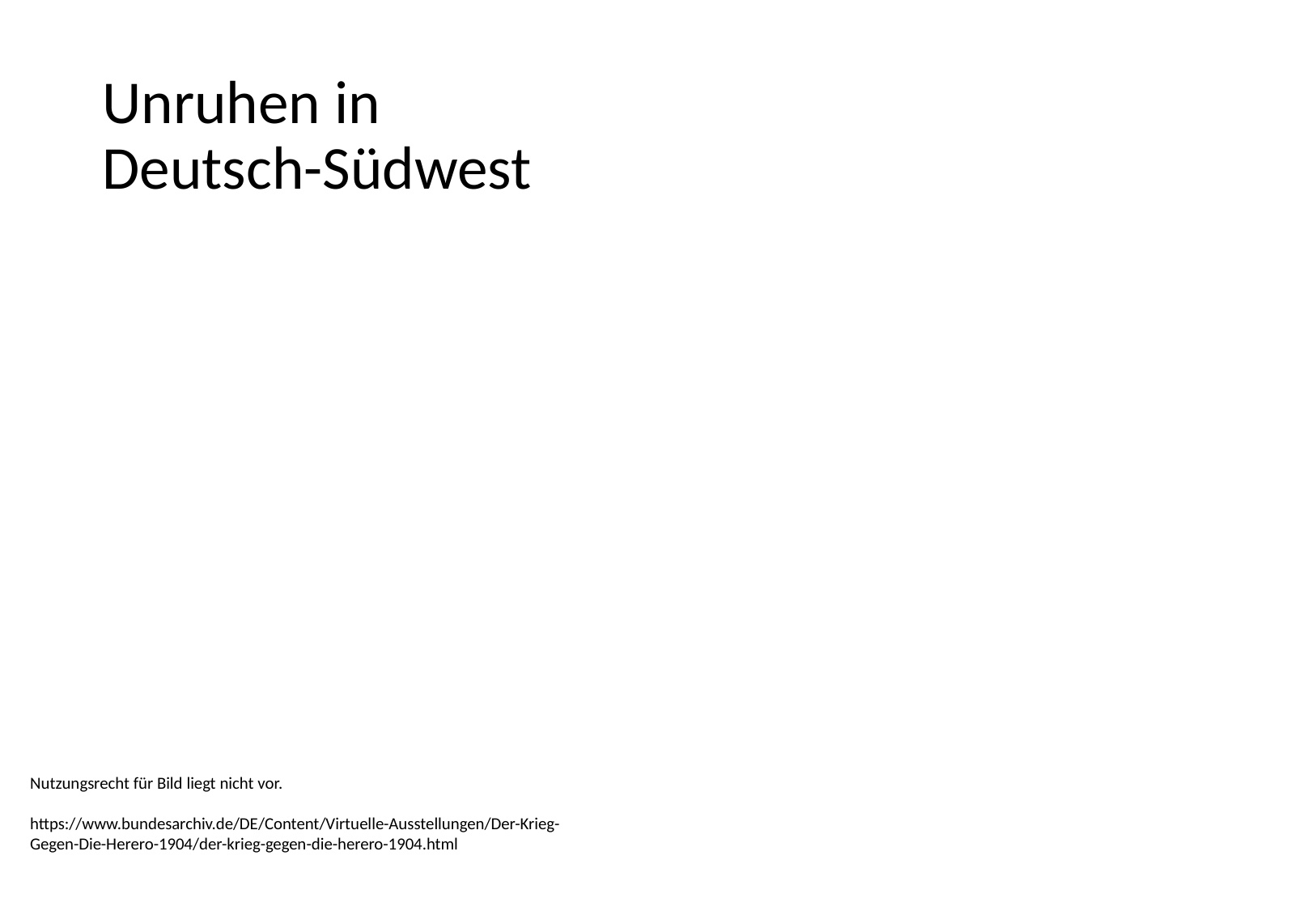

# Unruhen in Deutsch-Südwest
Nutzungsrecht für Bild liegt nicht vor.

https://www.bundesarchiv.de/DE/Content/Virtuelle-Ausstellungen/Der-Krieg-Gegen-Die-Herero-1904/der-krieg-gegen-die-herero-1904.html